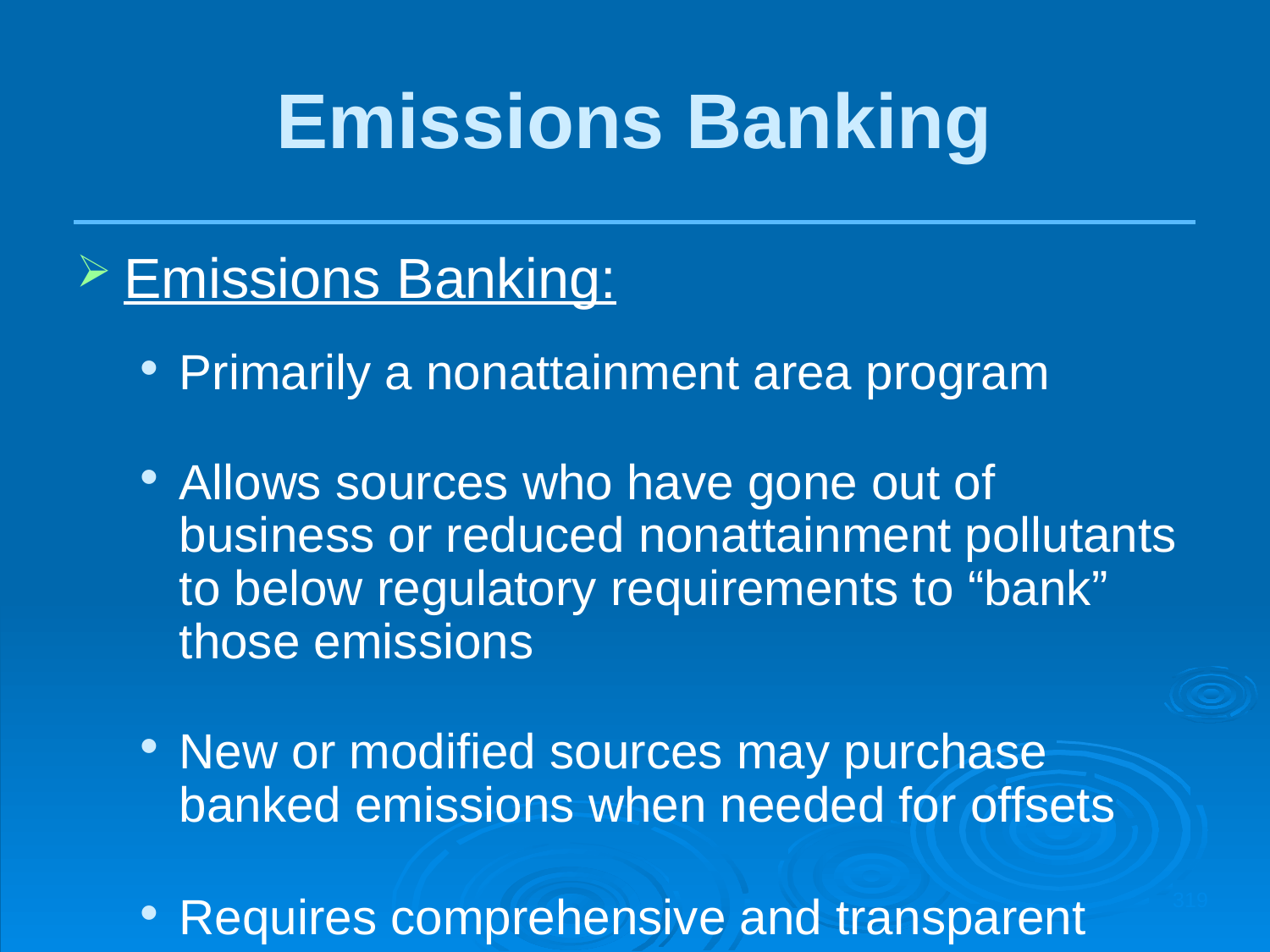

Emissions Banking
Emissions Banking:

Primarily a nonattainment area program

Allows sources who have gone out of business or reduced nonattainment pollutants to below regulatory requirements to “bank” those emissions

New or modified sources may purchase banked emissions when needed for offsets

Requires comprehensive and transparent method of tracking emissions

319